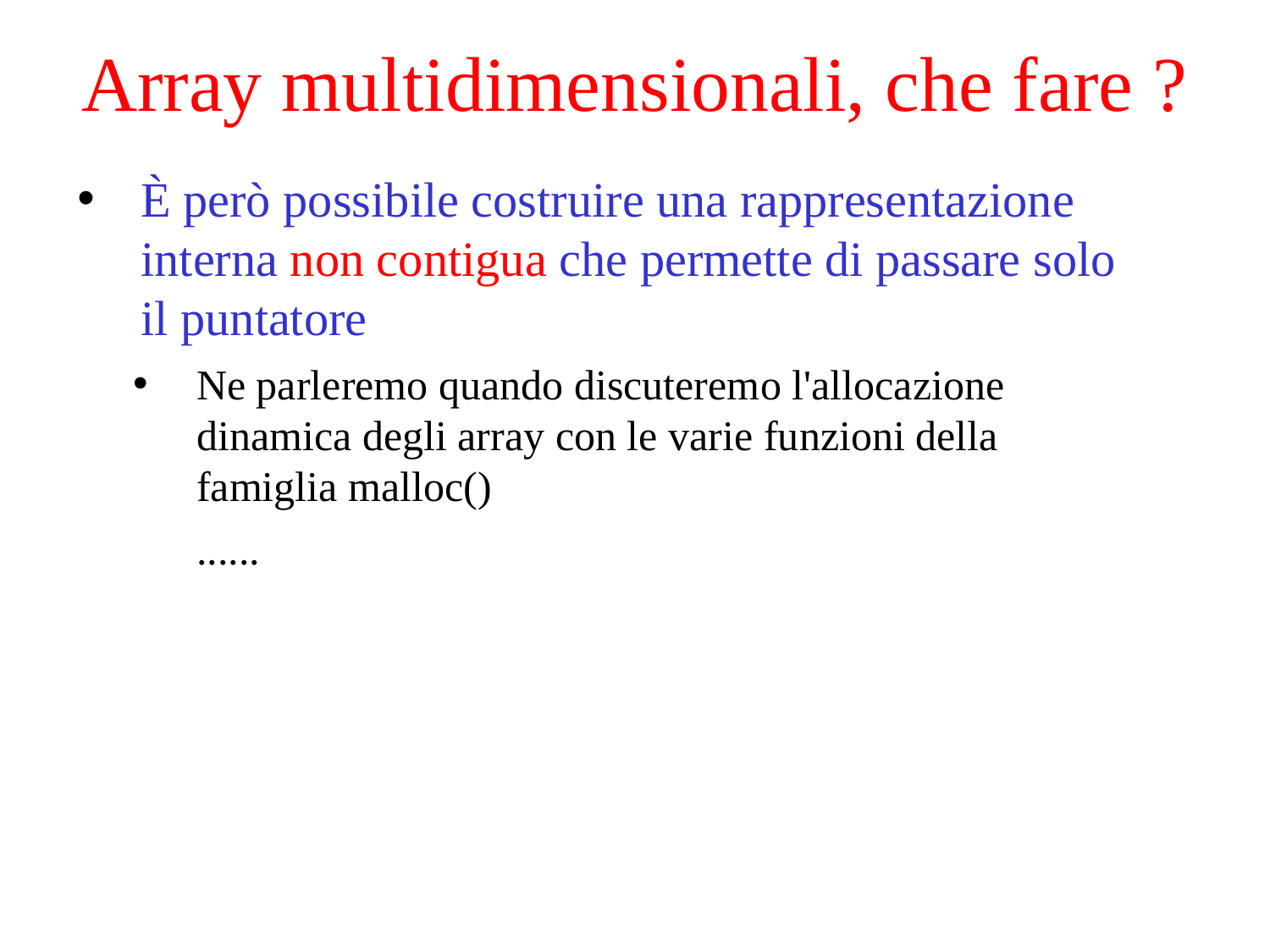

# Array multidimensionali, che fare ?
È però possibile costruire una rappresentazione interna non contigua che permette di passare solo il puntatore
Ne parleremo quando discuteremo l'allocazione dinamica degli array con le varie funzioni della famiglia malloc()
      ......